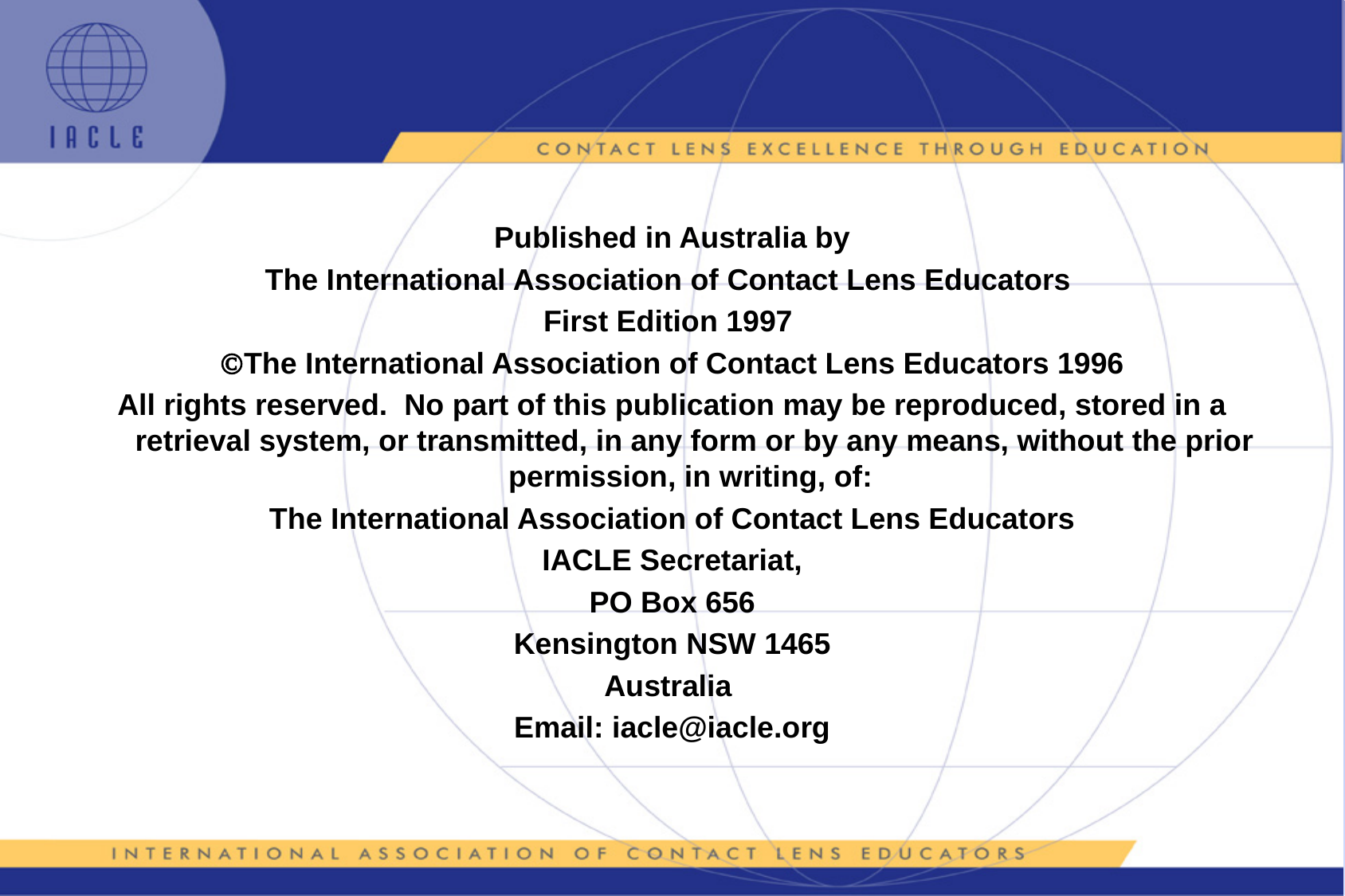

Published in Australia by
The International Association of Contact Lens Educators
First Edition 1997
©The International Association of Contact Lens Educators 1996
All rights reserved.  No part of this publication may be reproduced, stored in a retrieval system, or transmitted, in any form or by any means, without the prior permission, in writing, of:
The International Association of Contact Lens Educators
IACLE Secretariat,
PO Box 656
Kensington NSW 1465
Australia
Email: iacle@iacle.org